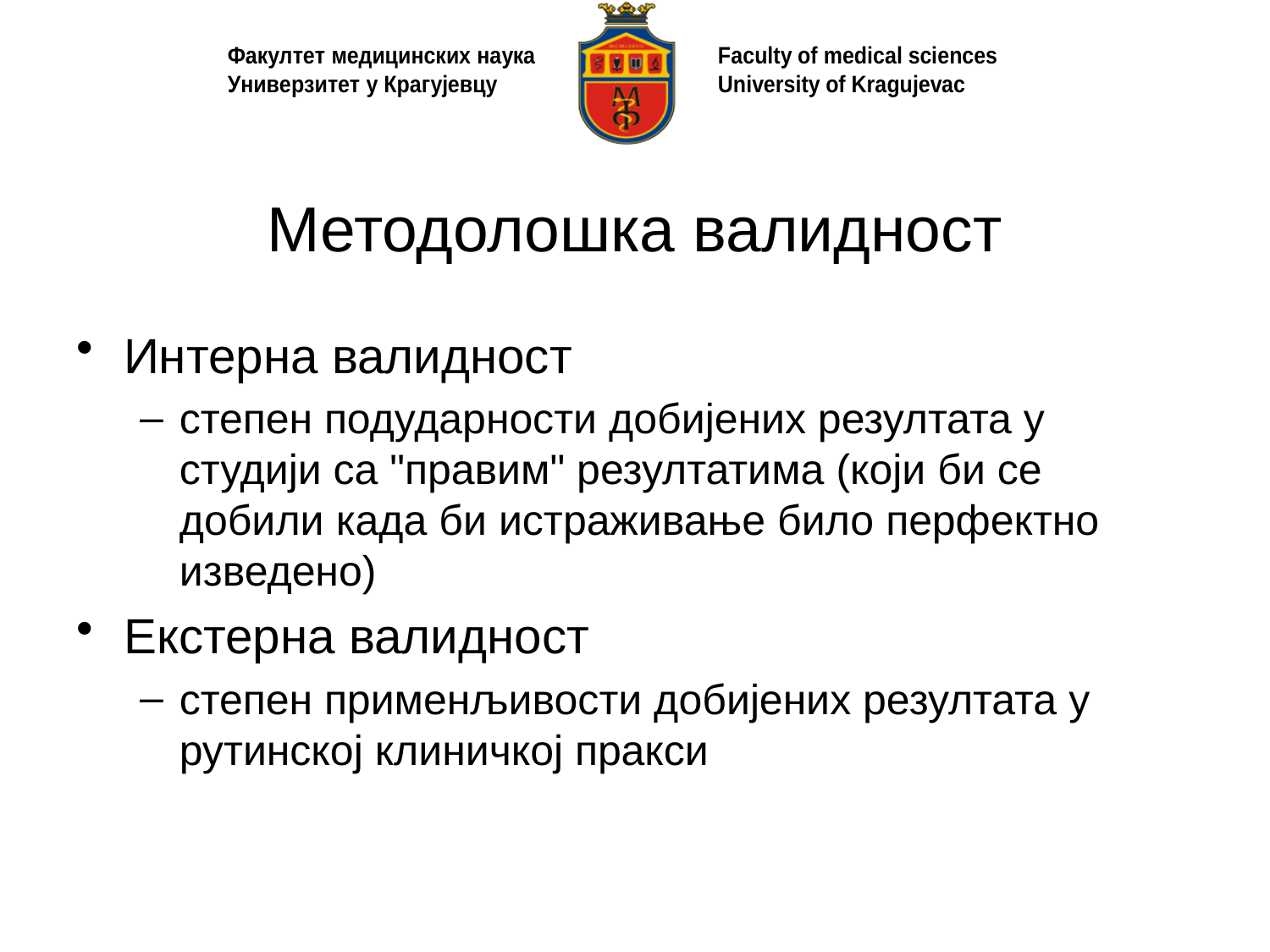

# Методолошка валидност
Интерна валидност
степен подударности добијених резултата у студији са "правим" резултатима (који би се добили када би истраживање било перфектно изведено)
Екстерна валидност
степен применљивости добијених резултата у рутинској клиничкој пракси